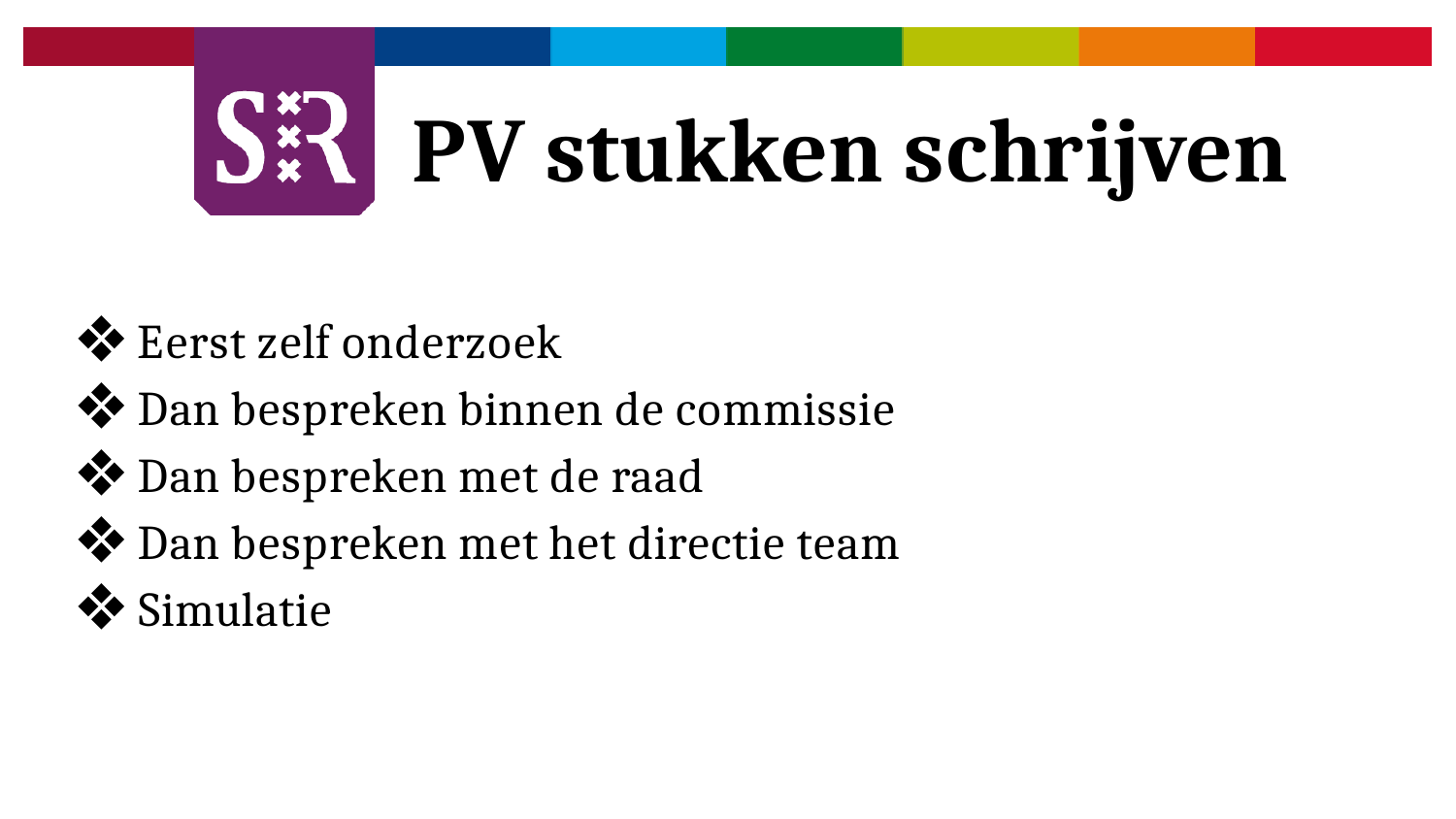

# PV stukken schrijven

Eerst zelf onderzoek
Dan bespreken binnen de commissie
Dan bespreken met de raad
Dan bespreken met het directie team
Simulatie